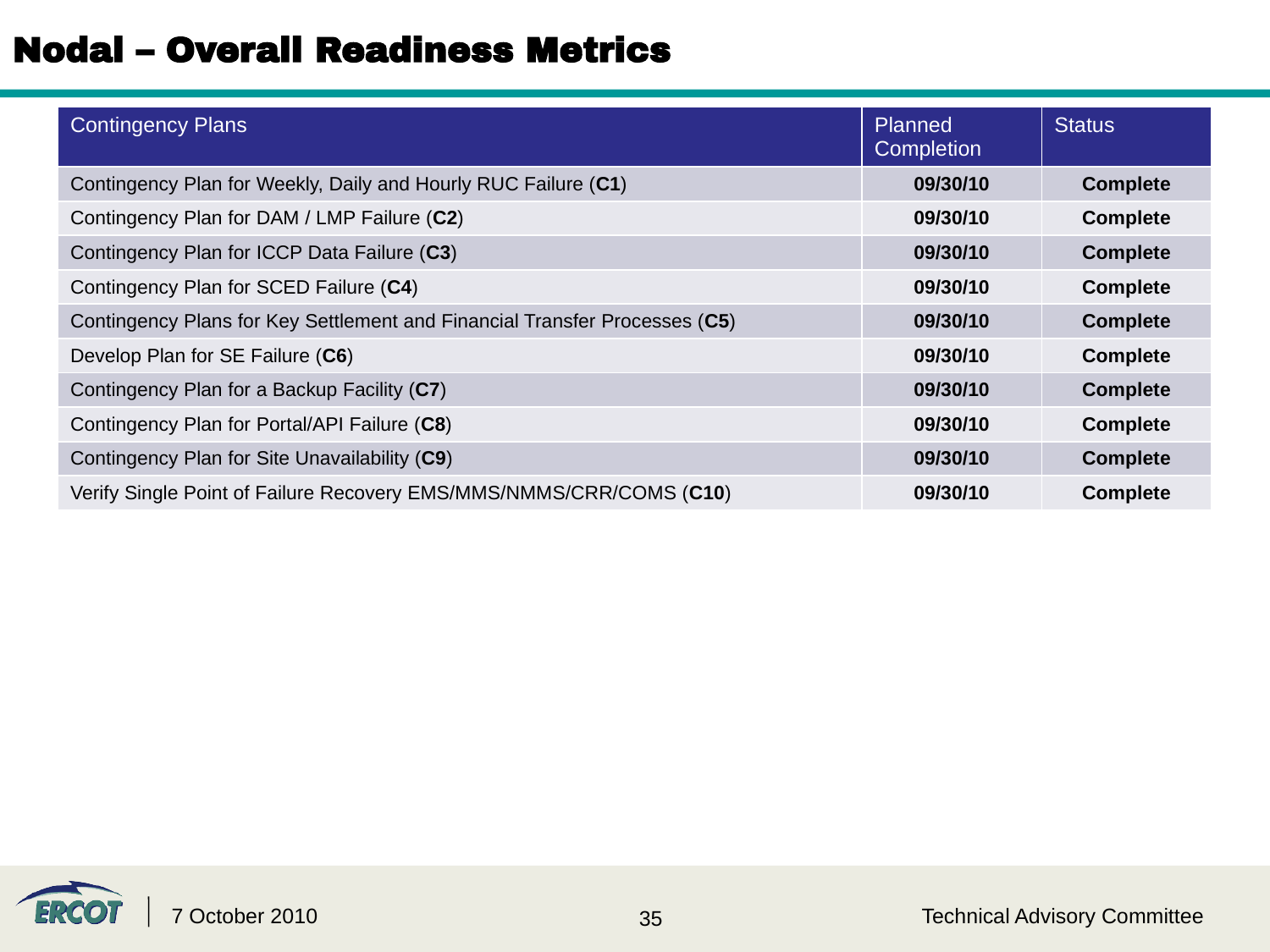

Nodal – Overall Readiness Metrics
| Contingency Plans | Planned Completion | Status |
| --- | --- | --- |
| Contingency Plan for Weekly, Daily and Hourly RUC Failure (C1) | 09/30/10 | Complete |
| Contingency Plan for DAM / LMP Failure (C2) | 09/30/10 | Complete |
| Contingency Plan for ICCP Data Failure (C3) | 09/30/10 | Complete |
| Contingency Plan for SCED Failure (C4) | 09/30/10 | Complete |
| Contingency Plans for Key Settlement and Financial Transfer Processes (C5) | 09/30/10 | Complete |
| Develop Plan for SE Failure (C6) | 09/30/10 | Complete |
| Contingency Plan for a Backup Facility (C7) | 09/30/10 | Complete |
| Contingency Plan for Portal/API Failure (C8) | 09/30/10 | Complete |
| Contingency Plan for Site Unavailability (C9) | 09/30/10 | Complete |
| Verify Single Point of Failure Recovery EMS/MMS/NMMS/CRR/COMS (C10) | 09/30/10 | Complete |
7 October 2010
Technical Advisory Committee